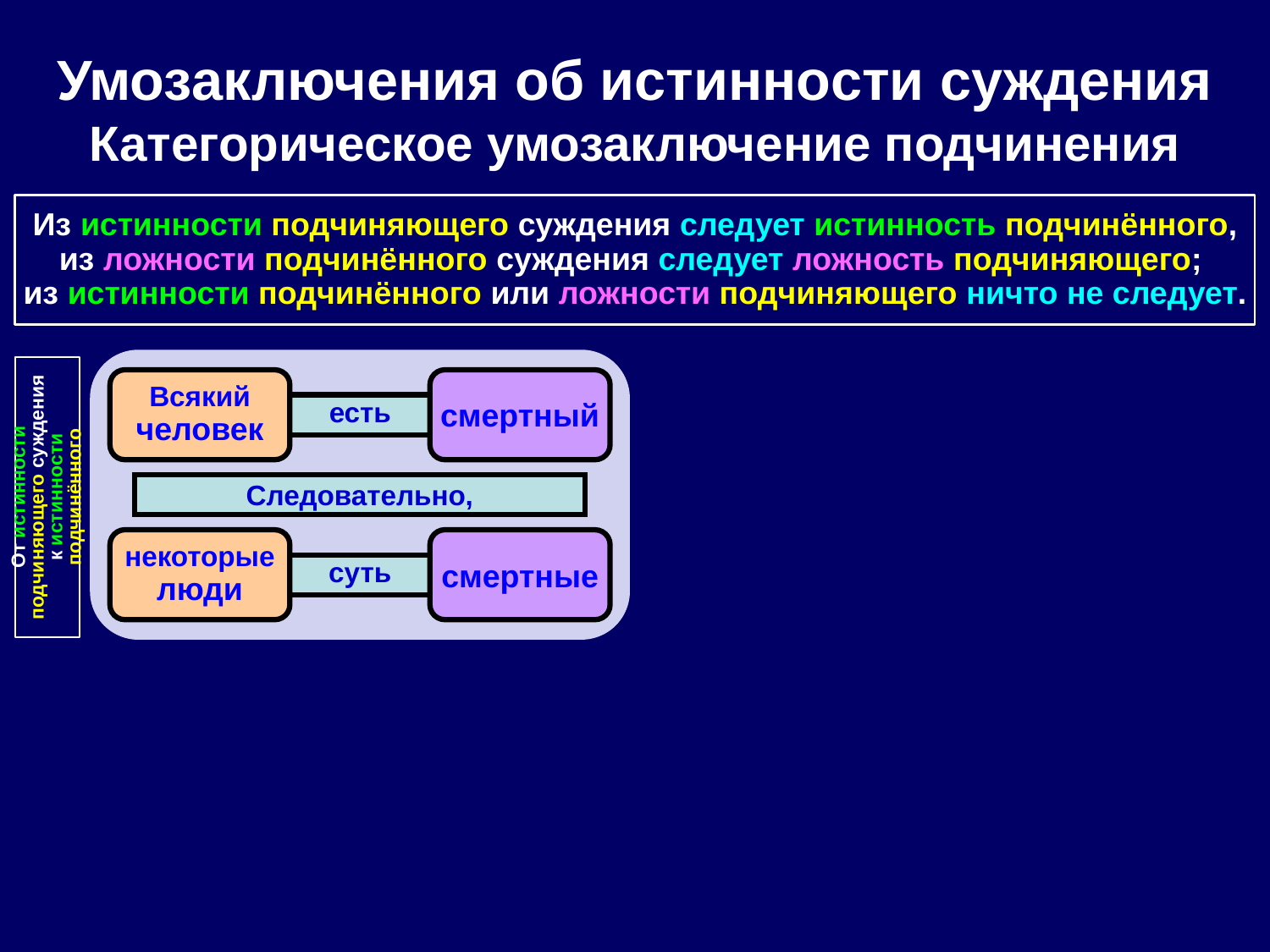

Умозаключения об истинности суждения Категорическое умозаключение подчинения
Из истинности подчиняющего суждения следует истинность подчинённого, из ложности подчинённого суждения следует ложность подчиняющего;
из истинности подчинённого или ложности подчиняющего ничто не следует.

Всякий
человек
смертный
есть
От истинности подчиняющего суждения к истинности подчинённого
Следовательно,
некоторые
люди
смертные
суть